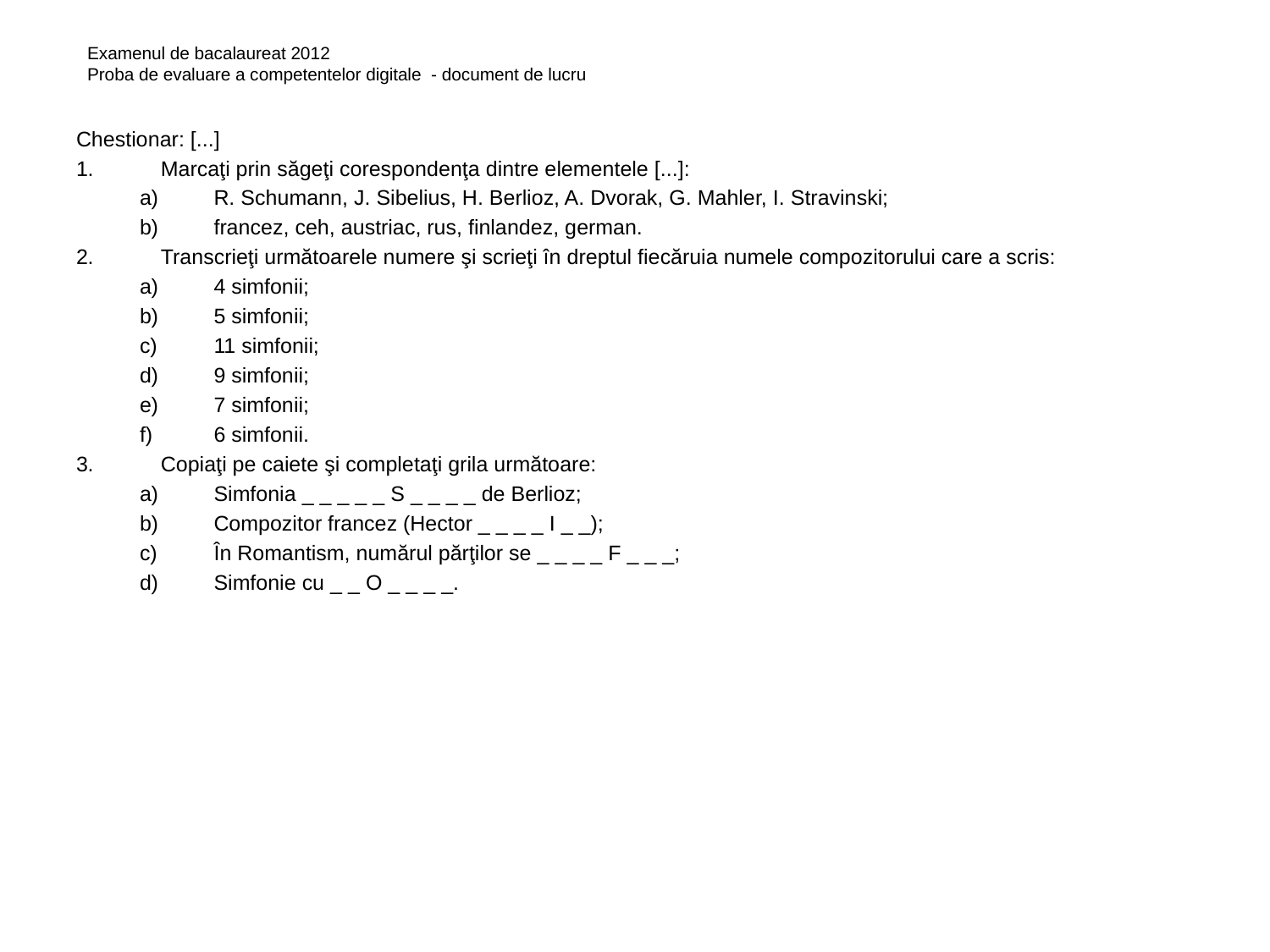

Examenul de bacalaureat 2012
Proba de evaluare a competentelor digitale  - document de lucru
Chestionar: [...]
Marcaţi prin săgeţi corespondenţa dintre elementele [...]:
R. Schumann, J. Sibelius, H. Berlioz, A. Dvorak, G. Mahler, I. Stravinski;
francez, ceh, austriac, rus, finlandez, german.
Transcrieţi următoarele numere şi scrieţi în dreptul fiecăruia numele compozitorului care a scris:
4 simfonii;
5 simfonii;
11 simfonii;
9 simfonii;
7 simfonii;
6 simfonii.
Copiaţi pe caiete şi completaţi grila următoare:
Simfonia _ _ _ _ _ S _ _ _ _ de Berlioz;
Compozitor francez (Hector _ _ _ _ I _ _);
În Romantism, numărul părţilor se _ _ _ _ F _ _ _;
Simfonie cu _ _ O _ _ _ _.